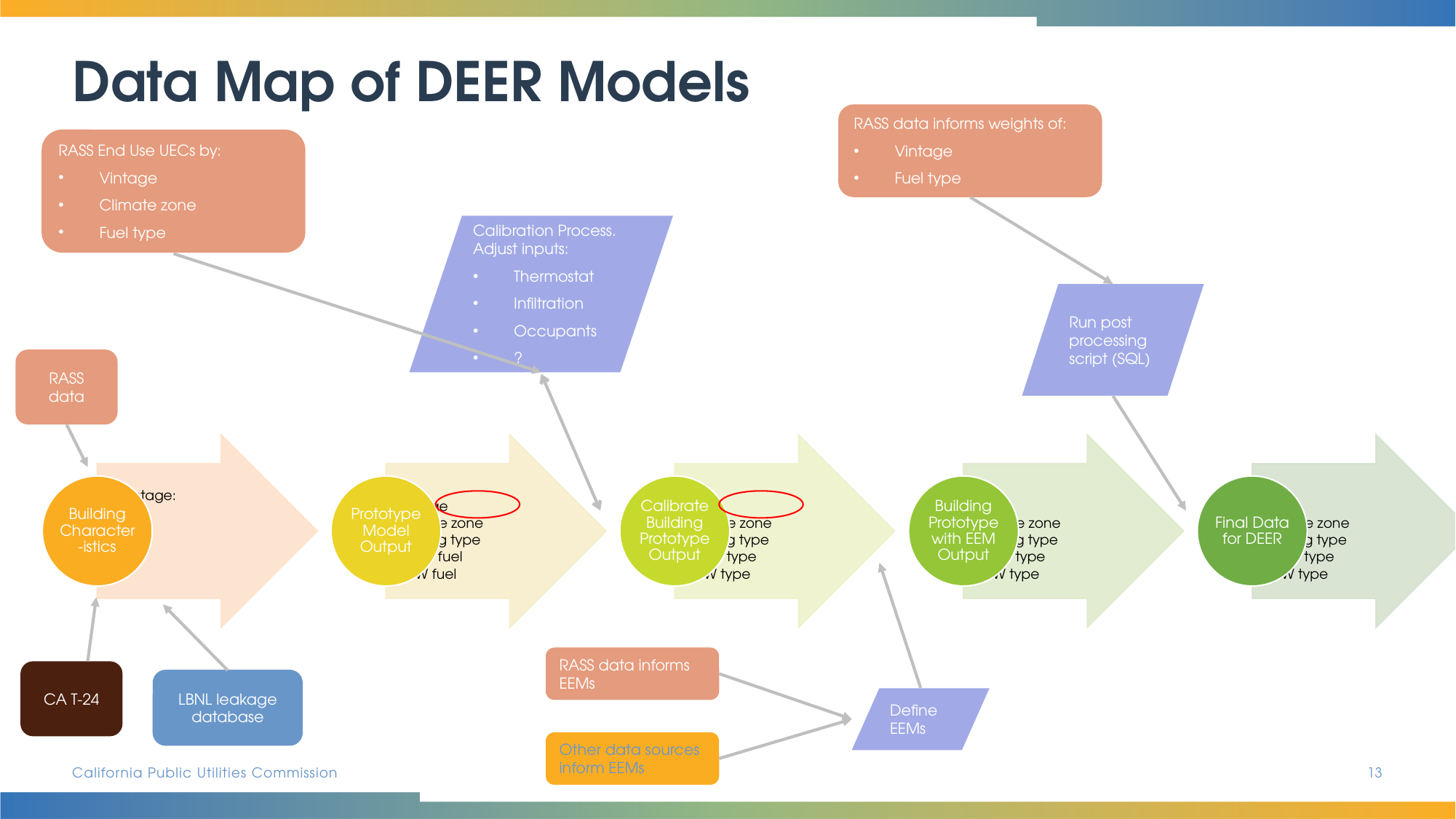

# Data Map of DEER Models
RASS data informs weights of:
Vintage
Fuel type
RASS End Use UECs by:
Vintage
Climate zone
Fuel type
by Vintage:
1975
1985
1996
2003
Building Character-istics
by:
Vintage
Climate zone
Building type
HVAC fuel
DHW fuel
Prototype Model Output
by:
Era
Climate zone
Building type
HVAC type
DHW type
Calibrate Building Prototype Output
by:
Era
Climate zone
Building type
HVAC type
DHW type
Building Prototype with EEM Output
by:
Era
Climate zone
Building type
HVAC type
DHW type
Final Data for DEER
Calibration Process. Adjust inputs:
Thermostat
Infiltration
Occupants
?
Run post processing script (SQL)
RASS data

RASS data informs EEMs
CA T-24
LBNL leakage database
Define EEMs
Other data sources inform EEMs
13